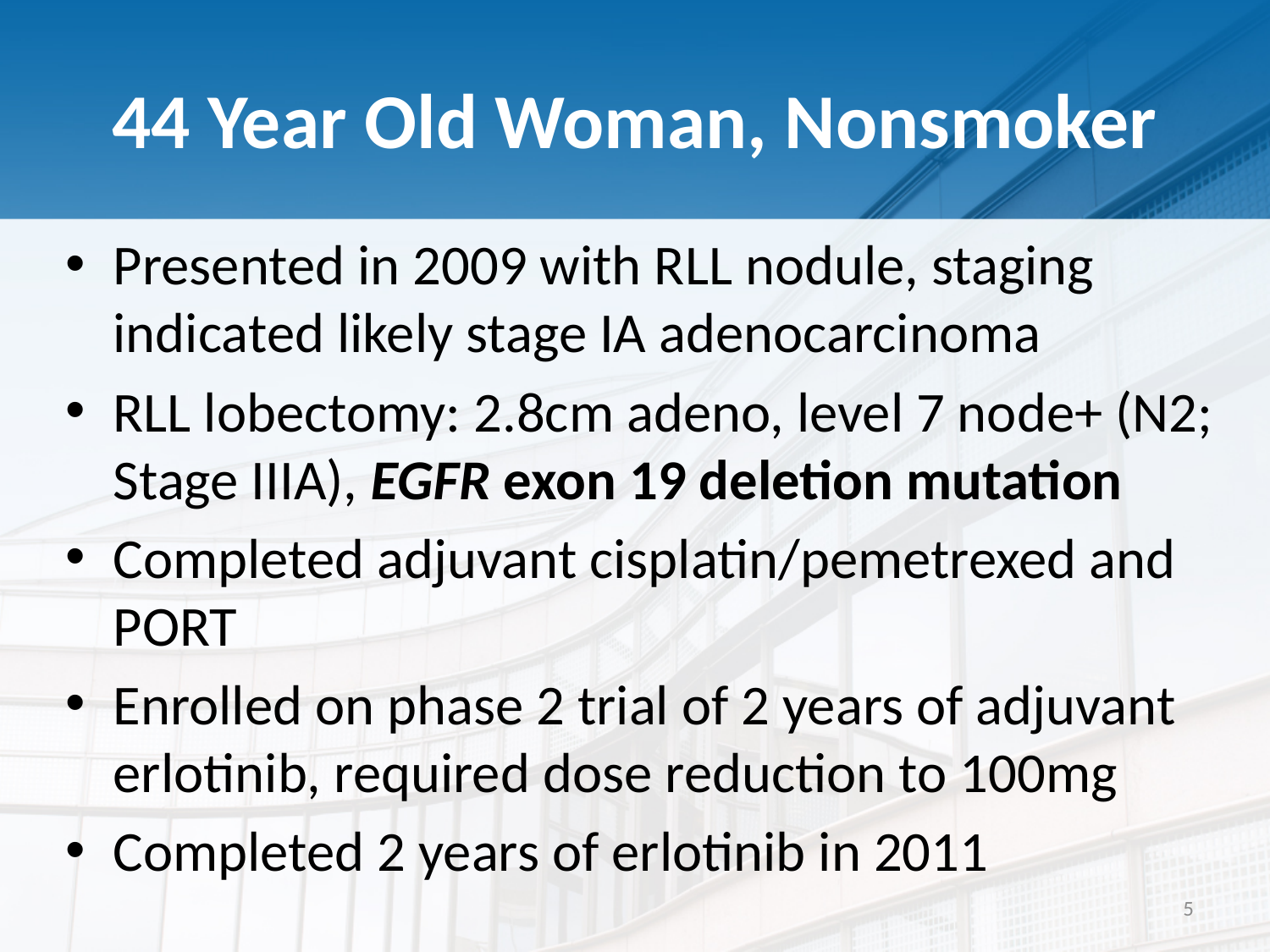

# 44 Year Old Woman, Nonsmoker
Presented in 2009 with RLL nodule, staging indicated likely stage IA adenocarcinoma
RLL lobectomy: 2.8cm adeno, level 7 node+ (N2; Stage IIIA), EGFR exon 19 deletion mutation
Completed adjuvant cisplatin/pemetrexed and PORT
Enrolled on phase 2 trial of 2 years of adjuvant erlotinib, required dose reduction to 100mg
Completed 2 years of erlotinib in 2011
5